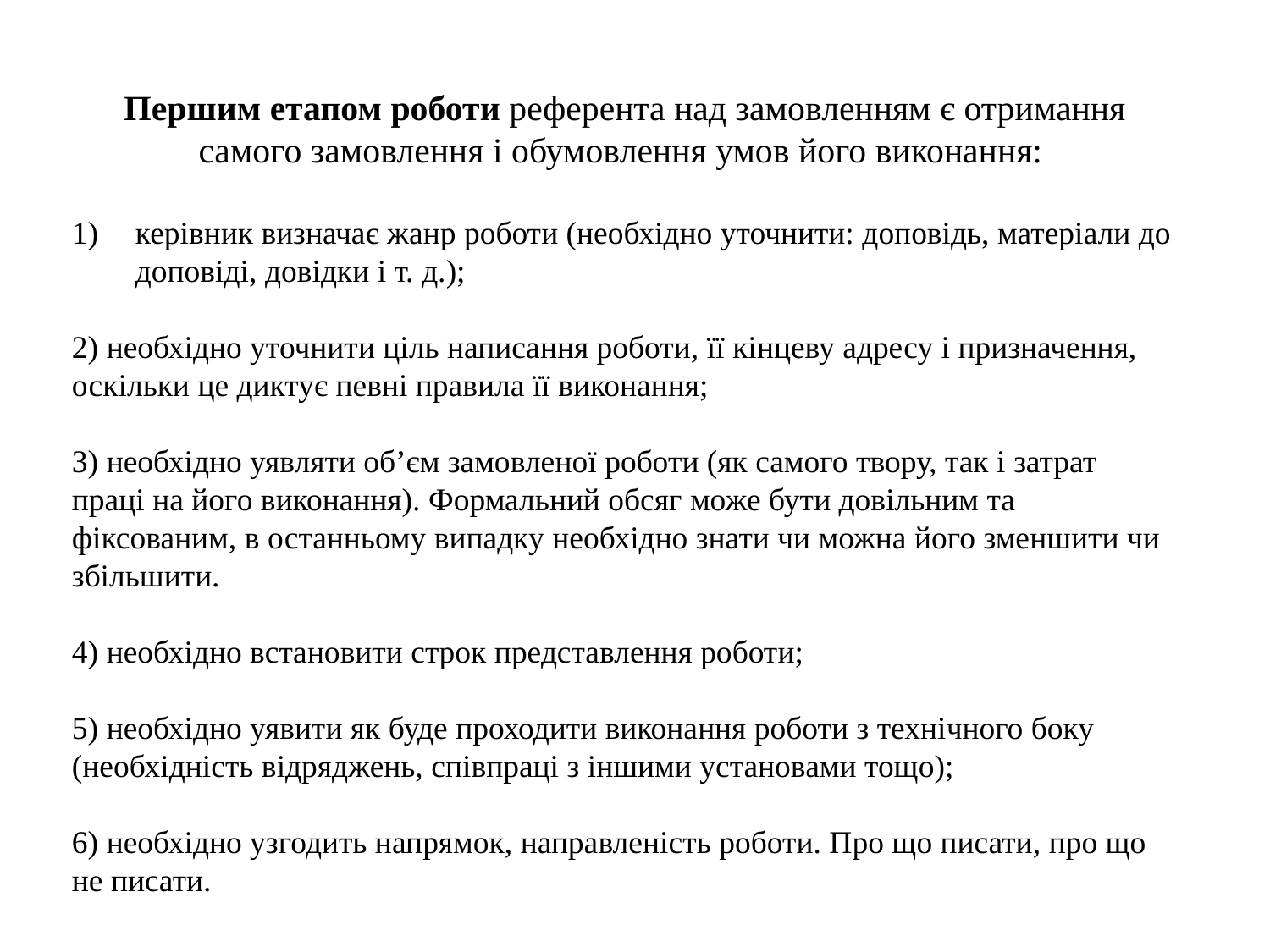

Першим етапом роботи референта над замовленням є отримання самого замовлення і обумовлення умов його виконання:

керівник визначає жанр роботи (необхідно уточнити: доповідь, матеріали до доповіді, довідки і т. д.);

2) необхідно уточнити ціль написання роботи, її кінцеву адресу і призначення, оскільки це диктує певні правила її виконання;

3) необхідно уявляти об’єм замовленої роботи (як самого твору, так і затрат праці на його виконання). Формальний обсяг може бути довільним та фіксованим, в останньому випадку необхідно знати чи можна його зменшити чи збільшити.

4) необхідно встановити строк представлення роботи;

5) необхідно уявити як буде проходити виконання роботи з технічного боку (необхідність відряджень, співпраці з іншими установами тощо);

6) необхідно узгодить напрямок, направленість роботи. Про що писати, про що не писати.